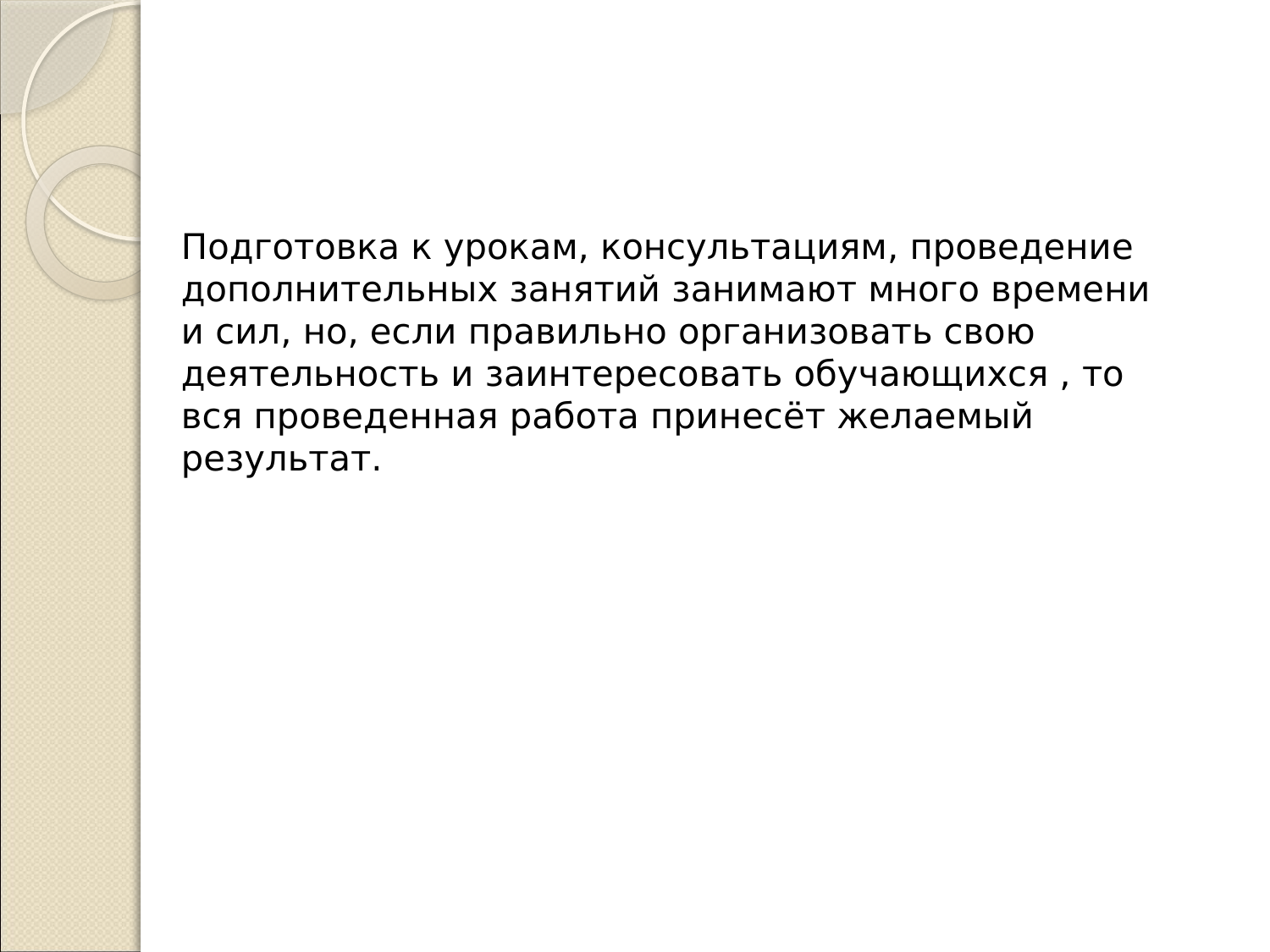

#
Подготовка к урокам, консультациям, проведение дополнительных занятий занимают много времени и сил, но, если правильно организовать свою деятельность и заинтересовать обучающихся , то вся проведенная работа принесёт желаемый результат.